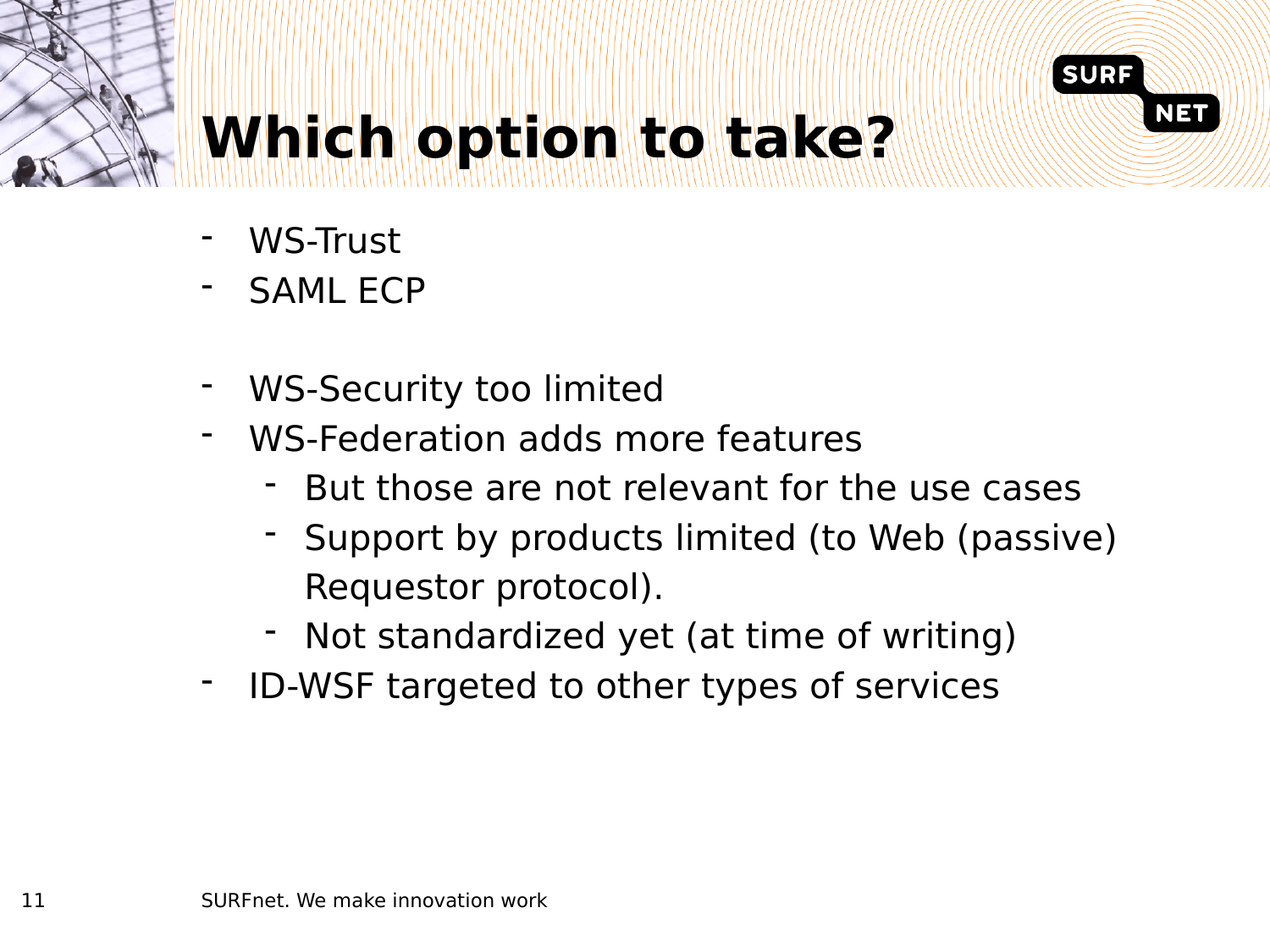

# Which option to take?
WS-Trust
SAML ECP

WS-Security too limited
WS-Federation adds more features
But those are not relevant for the use cases
Support by products limited (to Web (passive) Requestor protocol).
Not standardized yet (at time of writing)
ID-WSF targeted to other types of services

11
SURFnet. We make innovation work